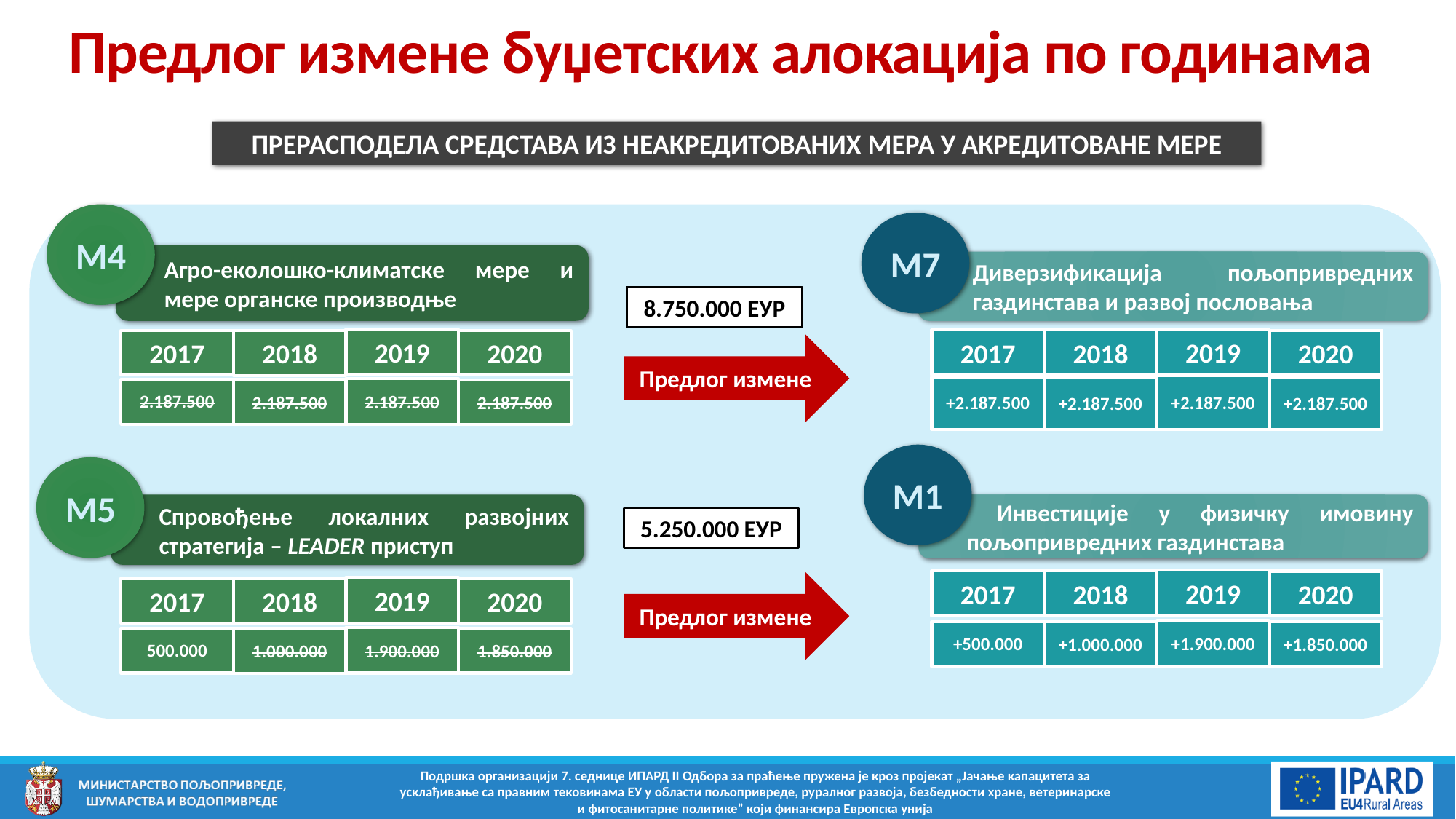

# Предлог измене буџетских алокација по годинама
ПРЕРАСПОДЕЛА СРЕДСТАВА ИЗ НЕАКРЕДИТОВАНИХ МЕРА У АКРЕДИТОВАНЕ МЕРЕ

M4
M7
Агро-еколошко-климатске мере и мере органске производње
Диверзификација пољопривредних газдинстава и развој пословања
8.750.000 ЕУР
2019
2019
2017
2018
2020
2017
2018
2020
Предлог измене
+2.187.500
+2.187.500
+2.187.500

+2.187.500
2.187.500
2.187.500

2.187.500
2.187.500
M1
M5
Спровођење локалних развојних стратегија – LEADER приступ
 Инвестиције у физичку имовину пољопривредних газдинстава
5.250.000 ЕУР
2019
2017
2018
2020
Предлог измене
2019
2017
2018
2020
+1.900.000
+500.000

+1.000.000
+1.850.000
1.900.000
500.000

1.000.000
1.850.000